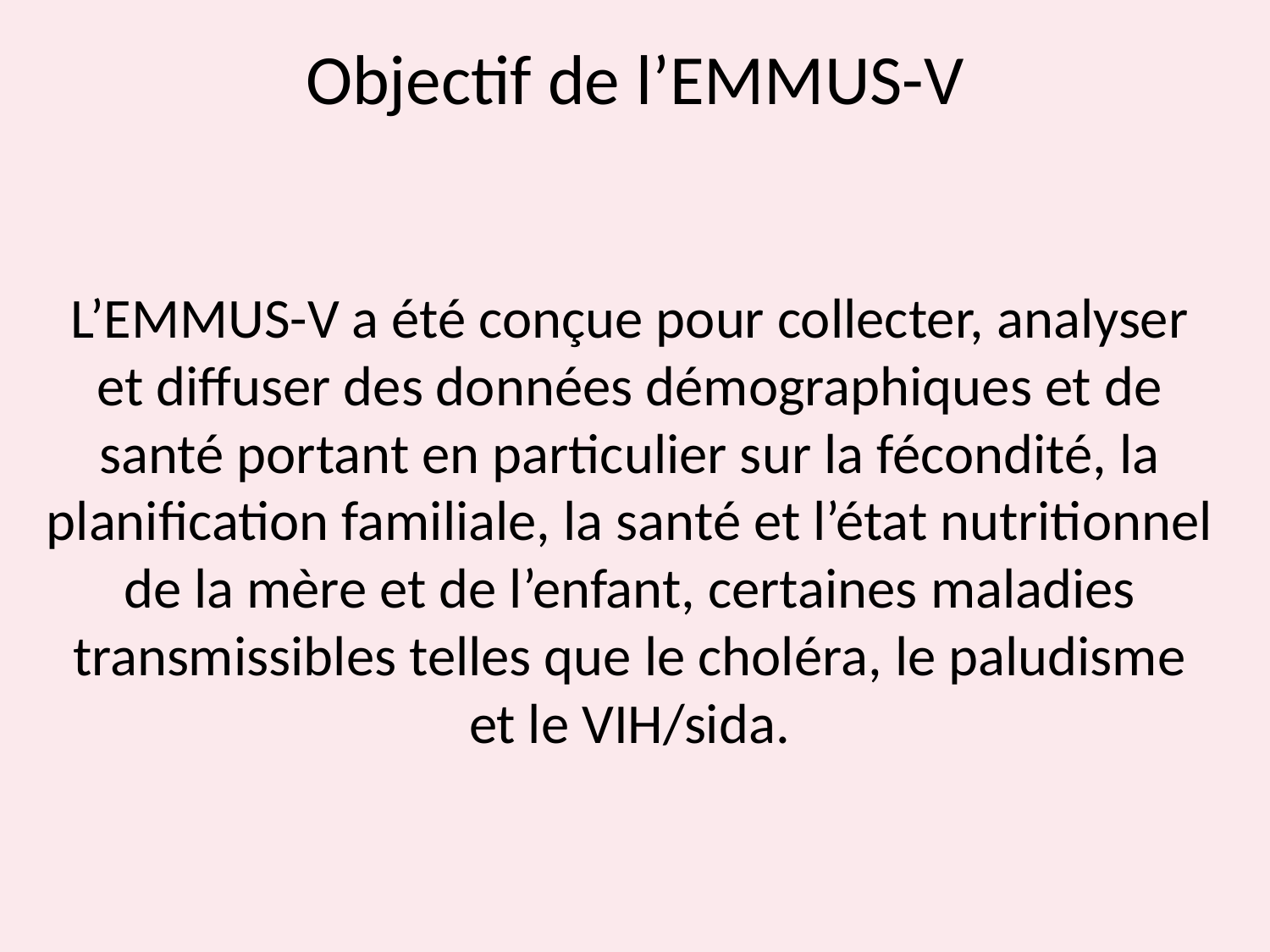

# Objectif de l’EMMUS-V
L’EMMUS-V a été conçue pour collecter, analyser et diffuser des données démographiques et de santé portant en particulier sur la fécondité, la planification familiale, la santé et l’état nutritionnel de la mère et de l’enfant, certaines maladies transmissibles telles que le choléra, le paludisme et le VIH/sida.